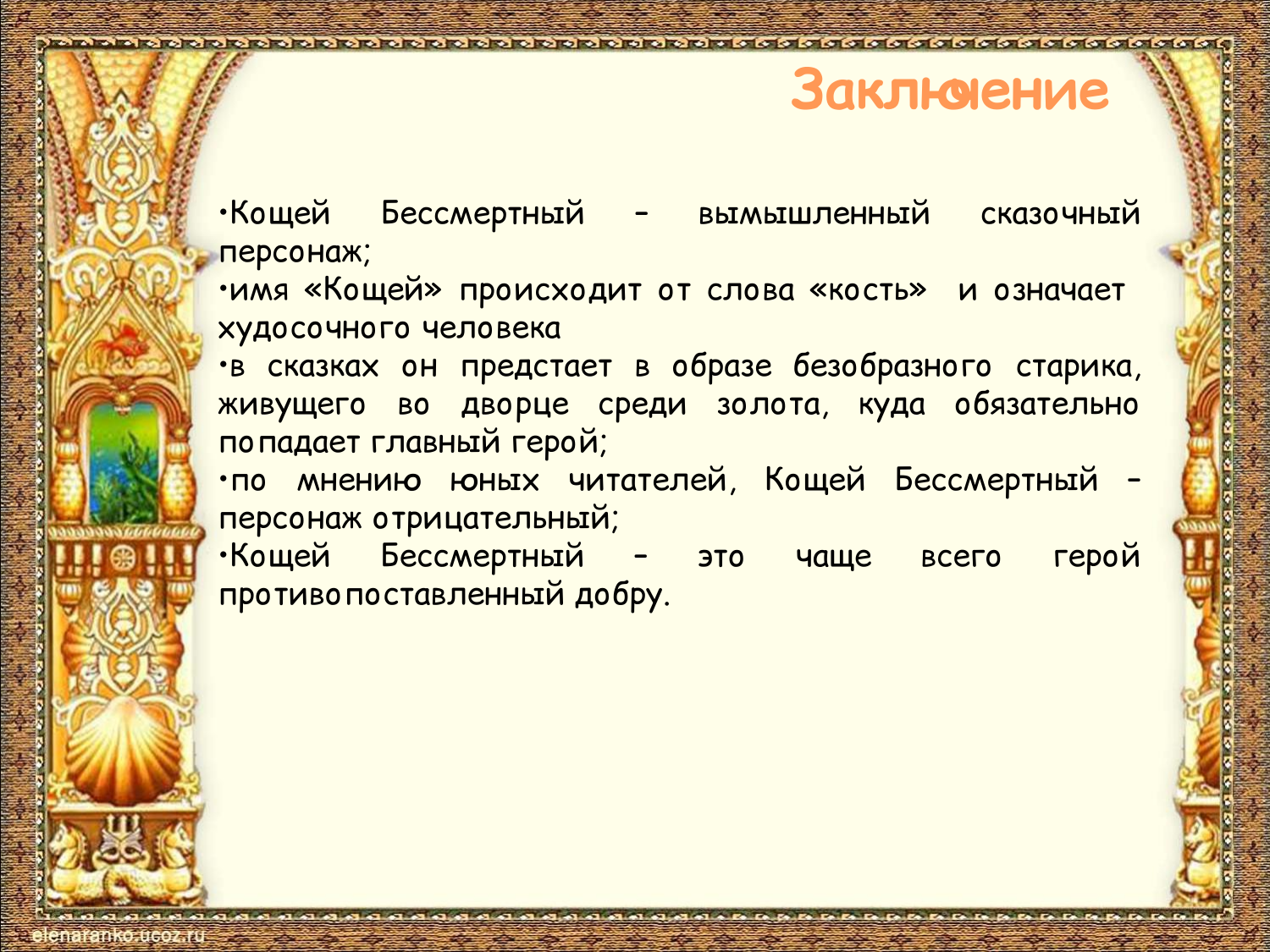

Заключение
•Кощей Бессмертный – вымышленный сказочный персонаж;
•имя «Кощей» происходит от слова «кость»  и означает  худосочного человека
•в сказках он предстает в образе безобразного старика, живущего во дворце среди золота, куда обязательно попадает главный герой;
•по мнению юных читателей, Кощей Бессмертный – персонаж отрицательный;
•Кощей Бессмертный – это чаще всего герой противопоставленный добру.